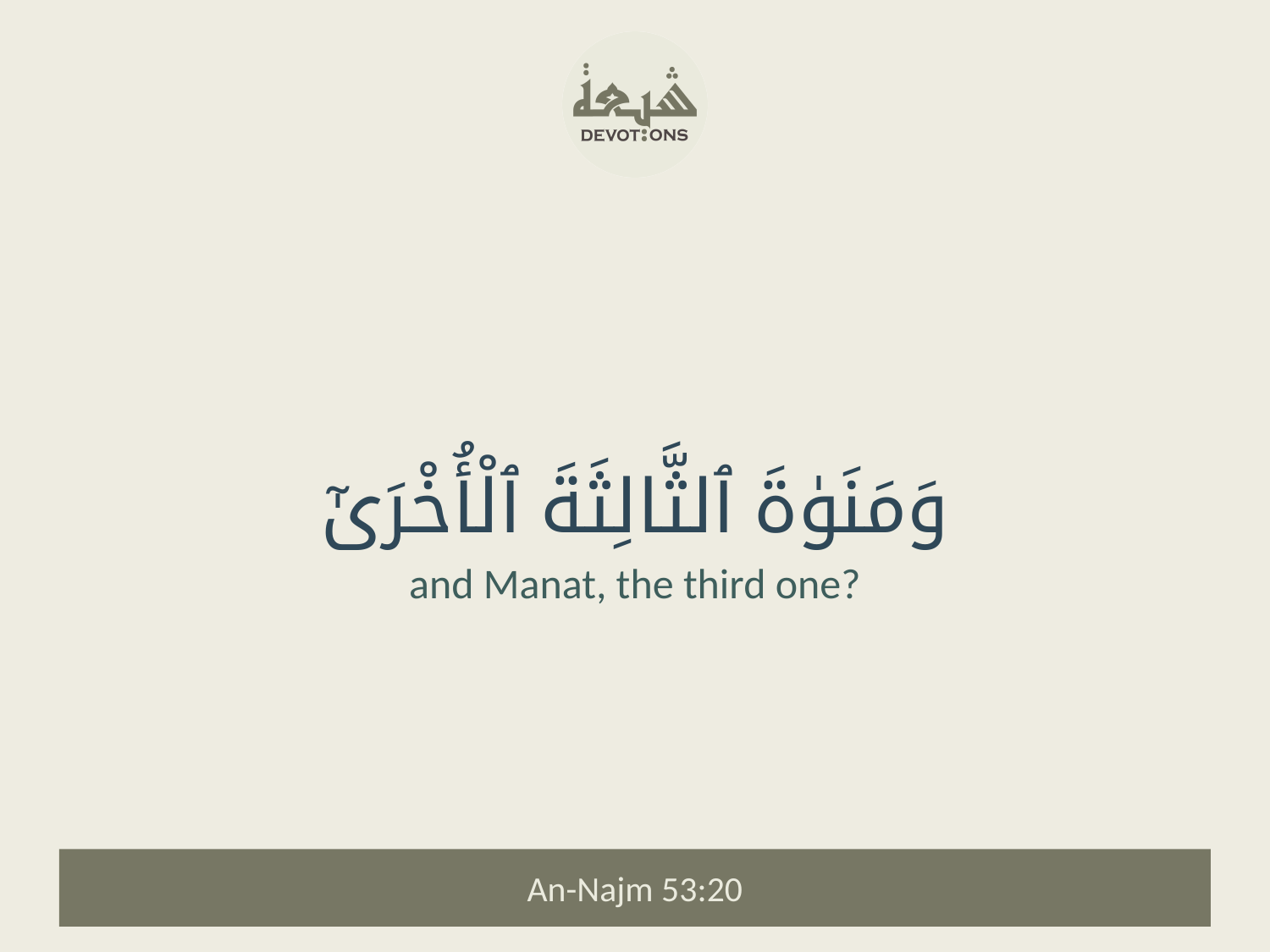

وَمَنَوٰةَ ٱلثَّالِثَةَ ٱلْأُخْرَىٰٓ
and Manat, the third one?
An-Najm 53:20